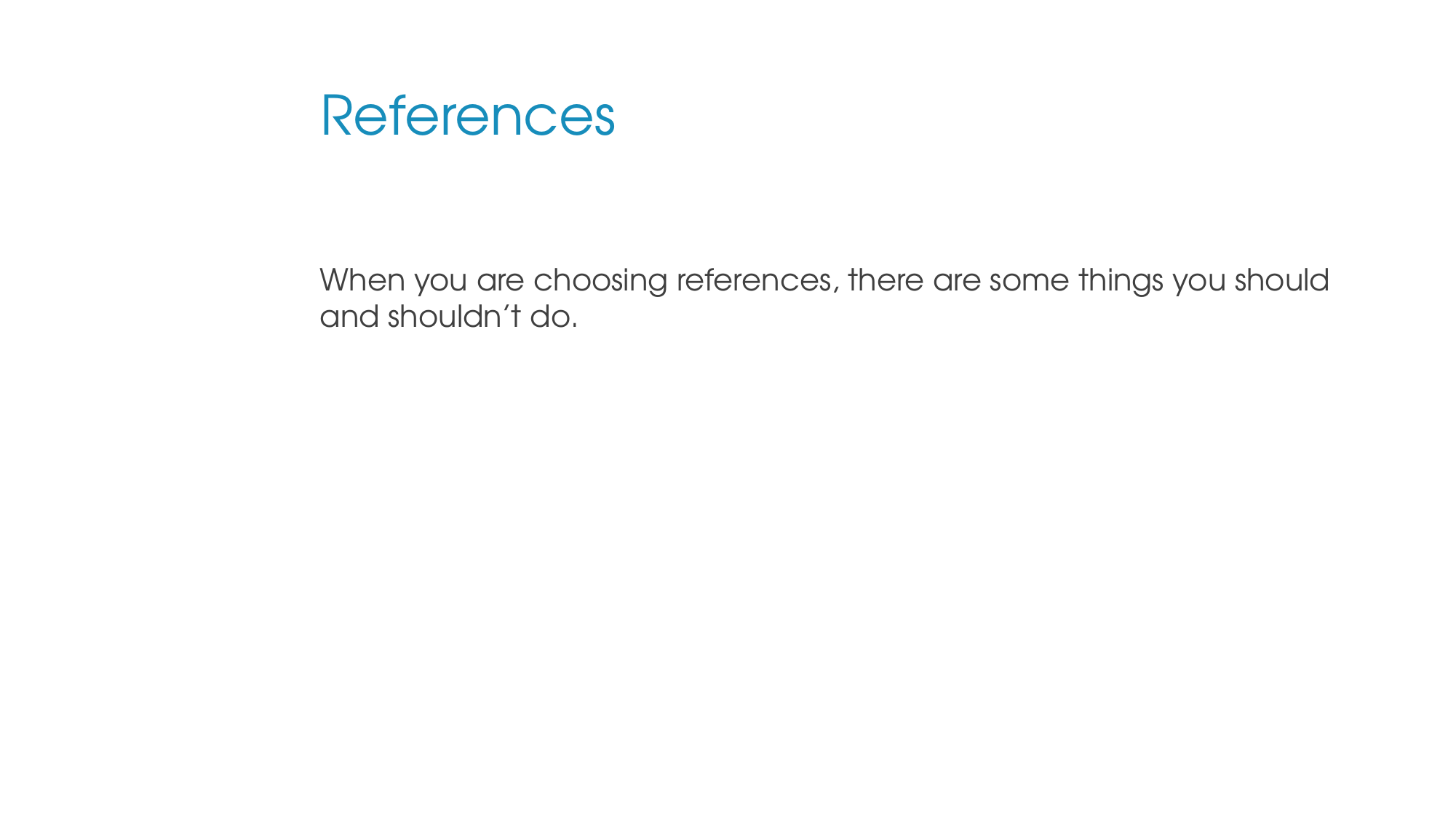

# References
When you are choosing references, there are some things you should and shouldn’t do.